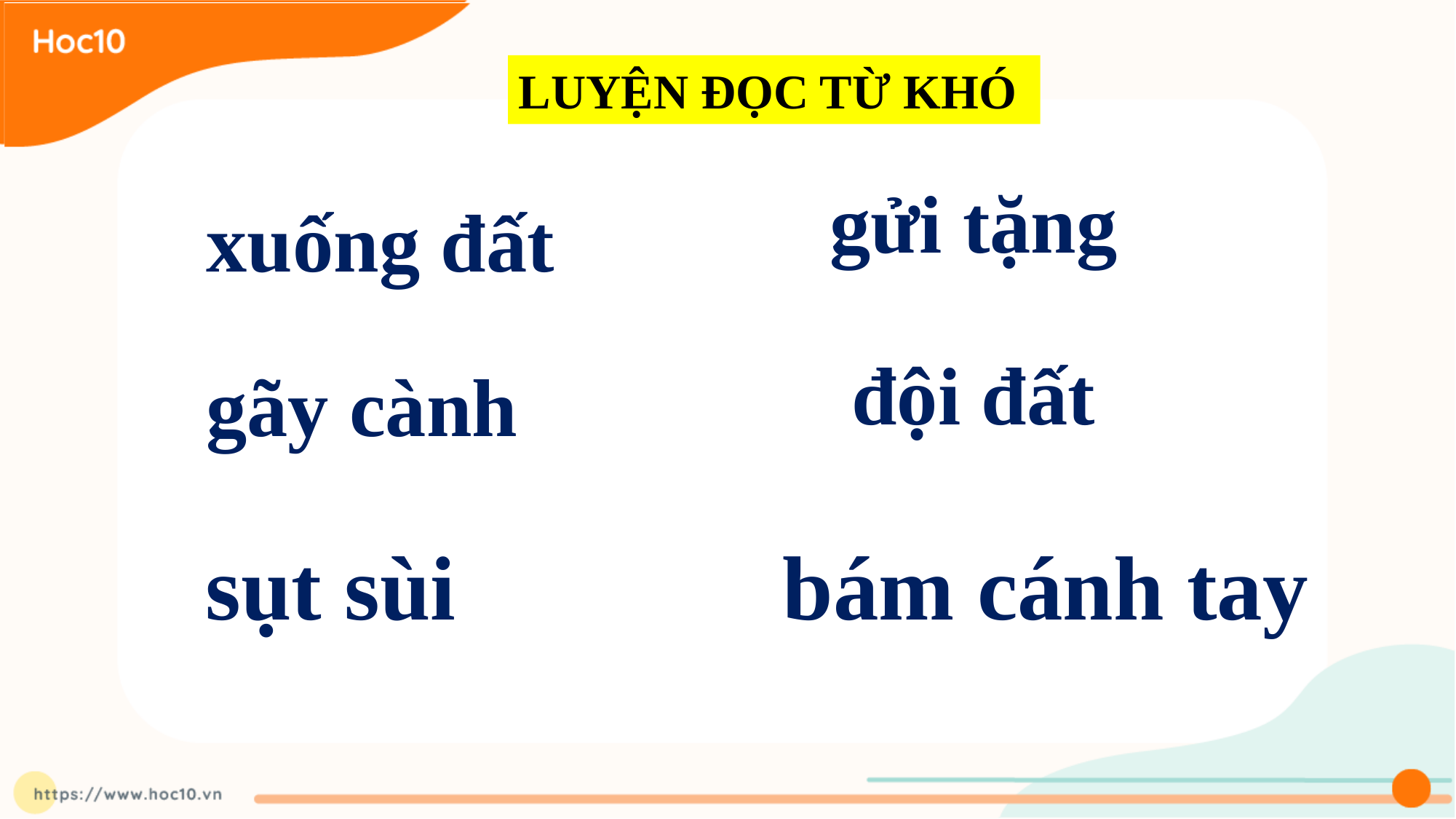

LUYỆN ĐỌC TỪ KHÓ
  gửi tặng
xuống đất
đội đất
gãy cành
sụt sùi
bám cánh tay